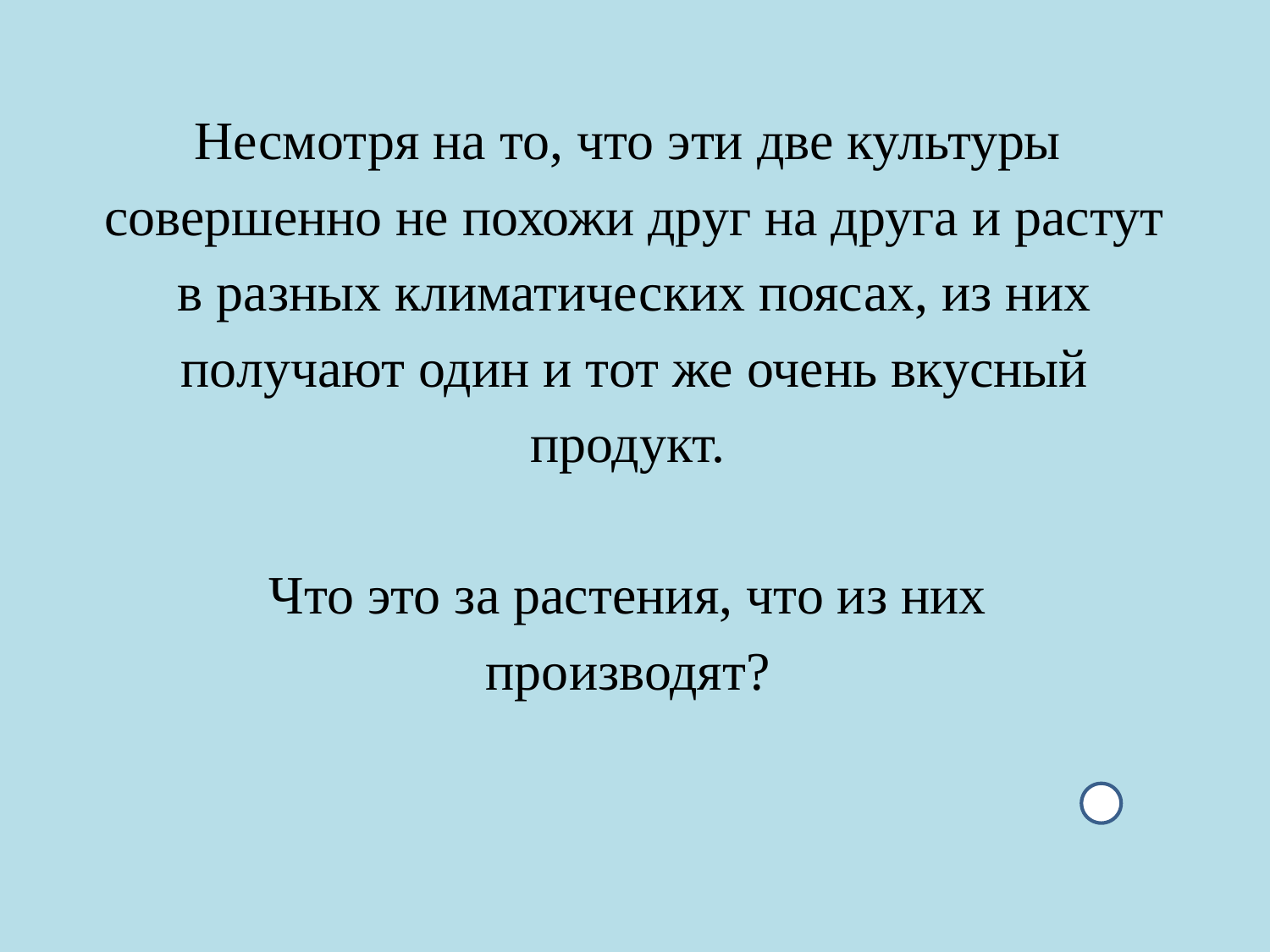

#
Несмотря на то, что эти две культуры
 совершенно не похожи друг на друга и растут
 в разных климатических поясах, из них
 получают один и тот же очень вкусный
 продукт.

Что это за растения, что из них
 производят?